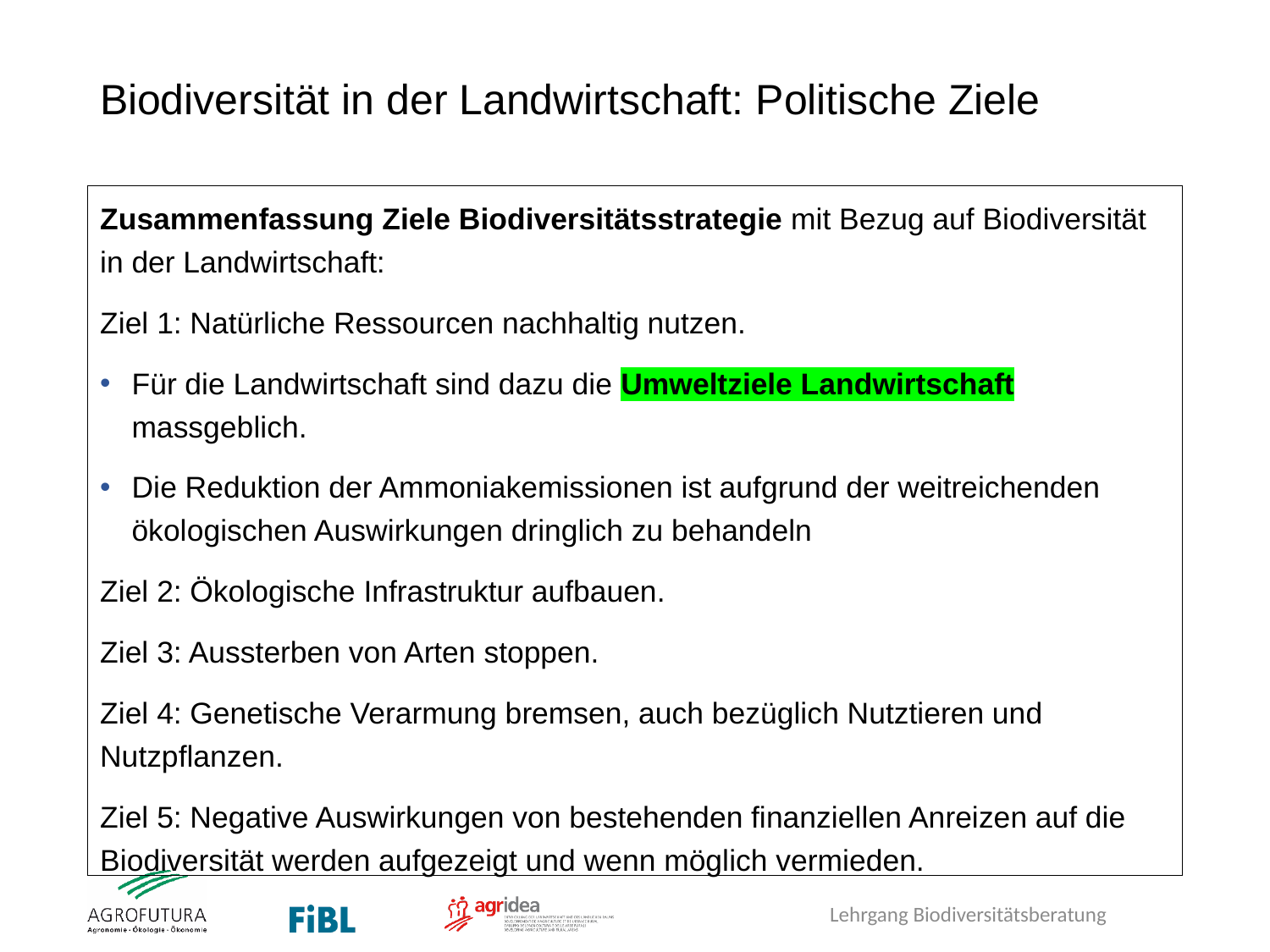

# Biodiversität in der Landwirtschaft: Politische Ziele
Zusammenfassung Ziele Biodiversitätsstrategie mit Bezug auf Biodiversität in der Landwirtschaft:
Ziel 1: Natürliche Ressourcen nachhaltig nutzen.
Für die Landwirtschaft sind dazu die Umweltziele Landwirtschaft massgeblich.
Die Reduktion der Ammoniakemissionen ist aufgrund der weitreichenden ökologischen Auswirkungen dringlich zu behandeln
Ziel 2: Ökologische Infrastruktur aufbauen.
Ziel 3: Aussterben von Arten stoppen.
Ziel 4: Genetische Verarmung bremsen, auch bezüglich Nutztieren und Nutzpflanzen.
Ziel 5: Negative Auswirkungen von bestehenden finanziellen Anreizen auf die Biodiversität werden aufgezeigt und wenn möglich vermieden.
Lehrgang Biodiversitätsberatung